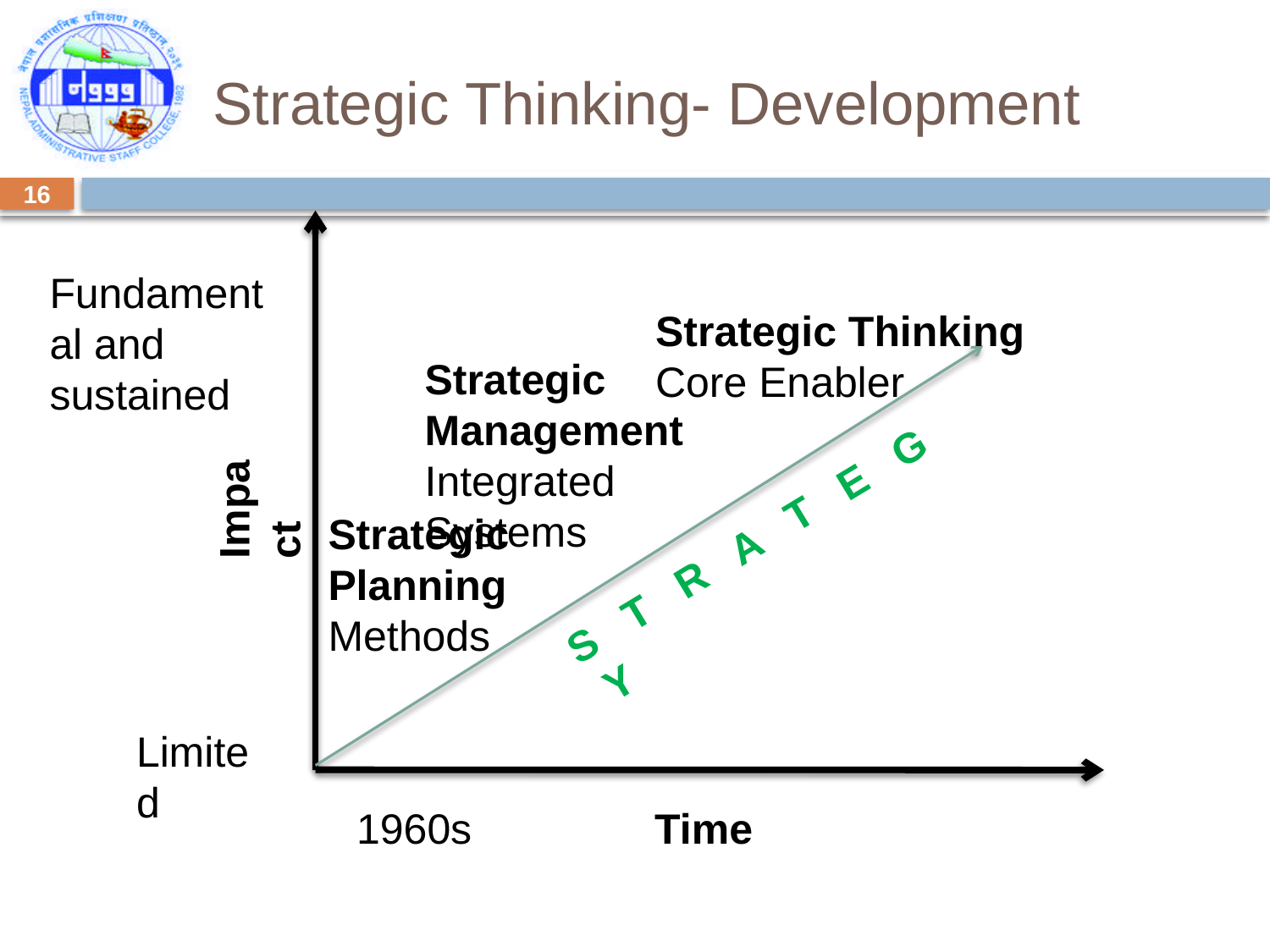

# Strategic Thinking- Development
16
Fundamental and sustained
Strategic Thinking
Core Enabler
Strategic Management
Integrated Systems
Impact
Strategic Planning Methods
S   T   R   A   T   E   G   Y
Limited
1960s
Time